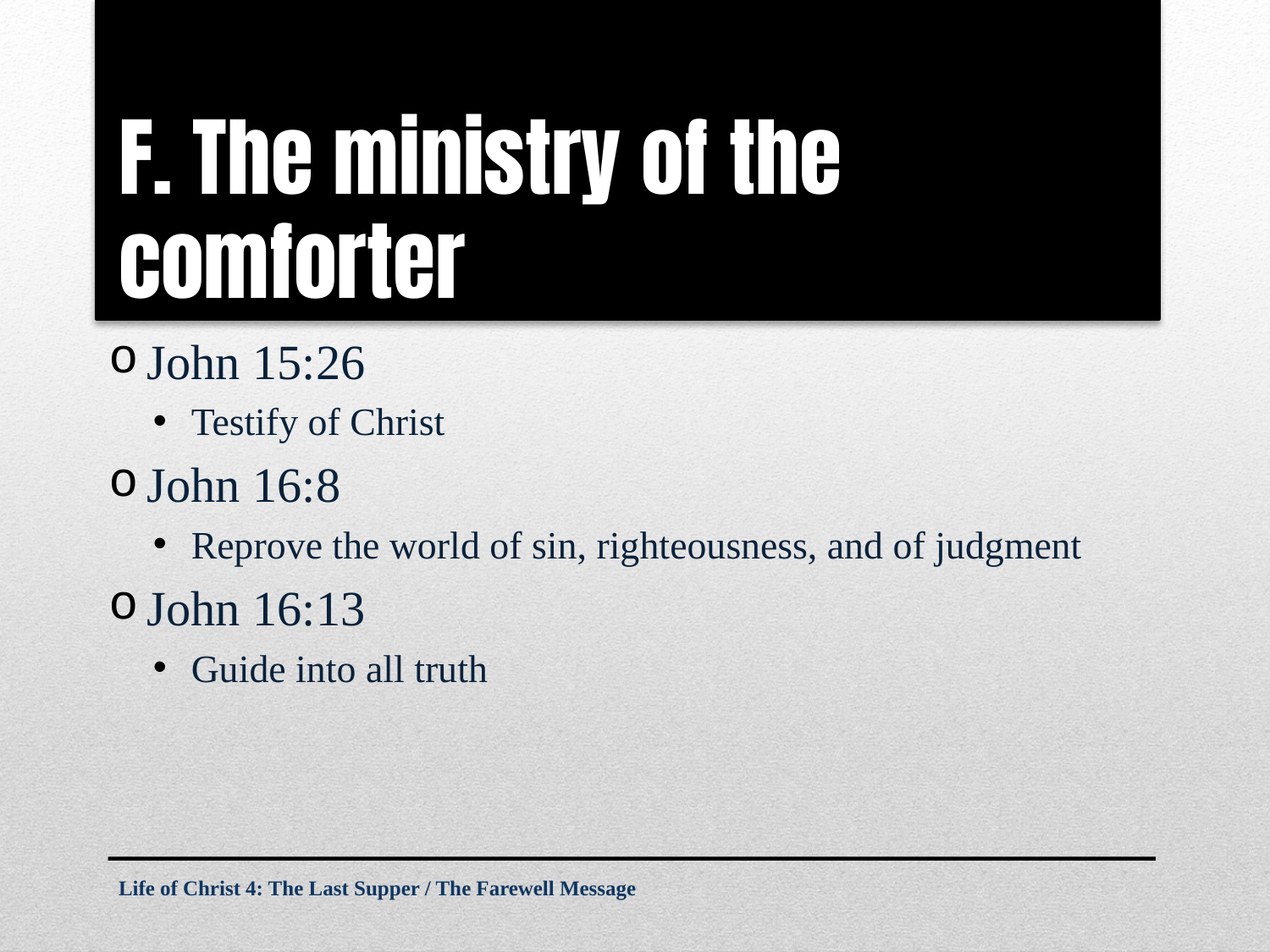

# F. The ministry of the comforter
John 15:26
Testify of Christ
John 16:8
Reprove the world of sin, righteousness, and of judgment
John 16:13
Guide into all truth
Life of Christ 4: The Last Supper / The Farewell Message